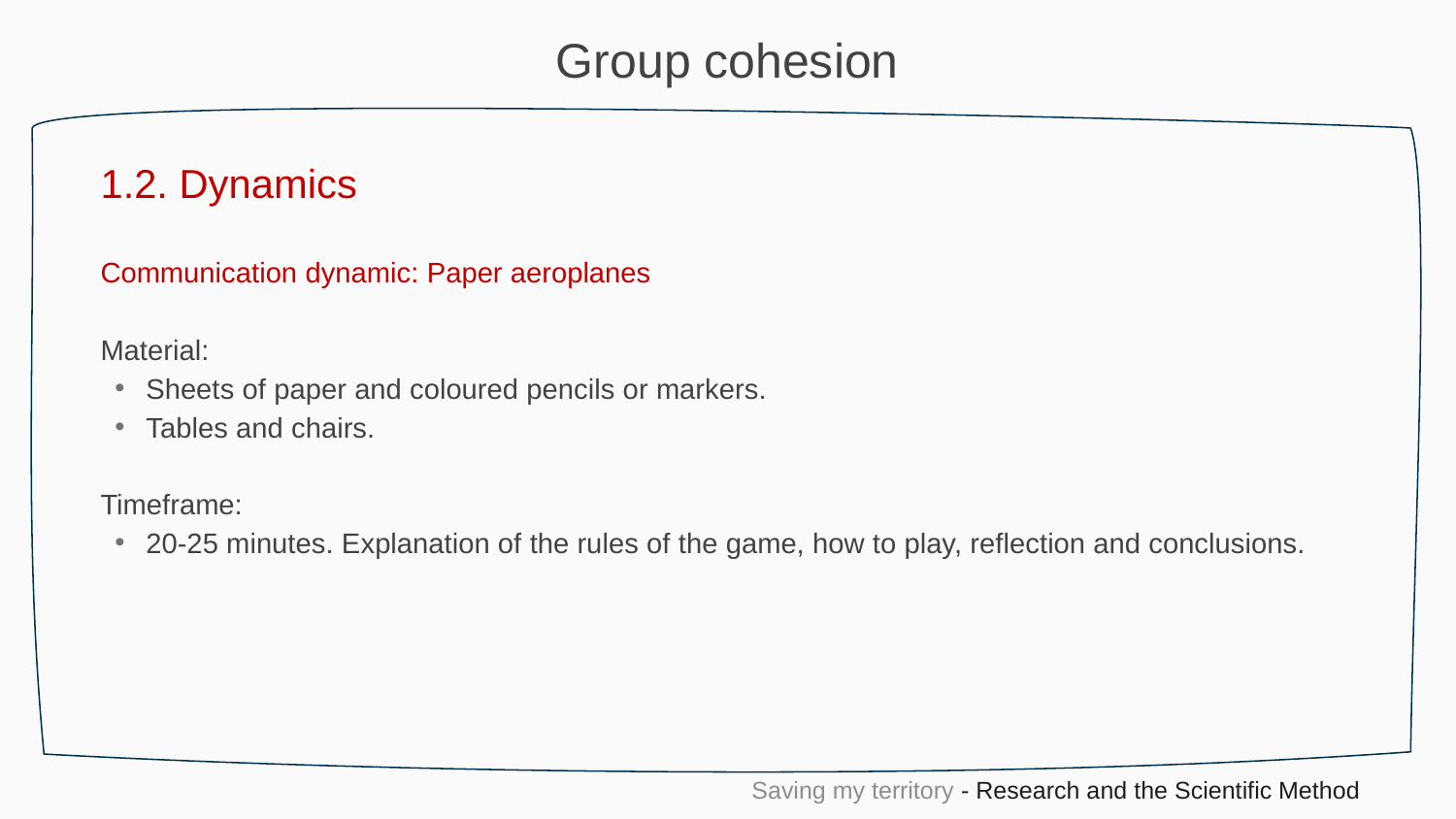

Group cohesion

1.2. Dynamics
Communication dynamic: Paper aeroplanes

Material:
Sheets of paper and coloured pencils or markers.
Tables and chairs.

Timeframe:
20-25 minutes. Explanation of the rules of the game, how to play, reflection and conclusions.

Saving my territory - Research and the Scientific Method